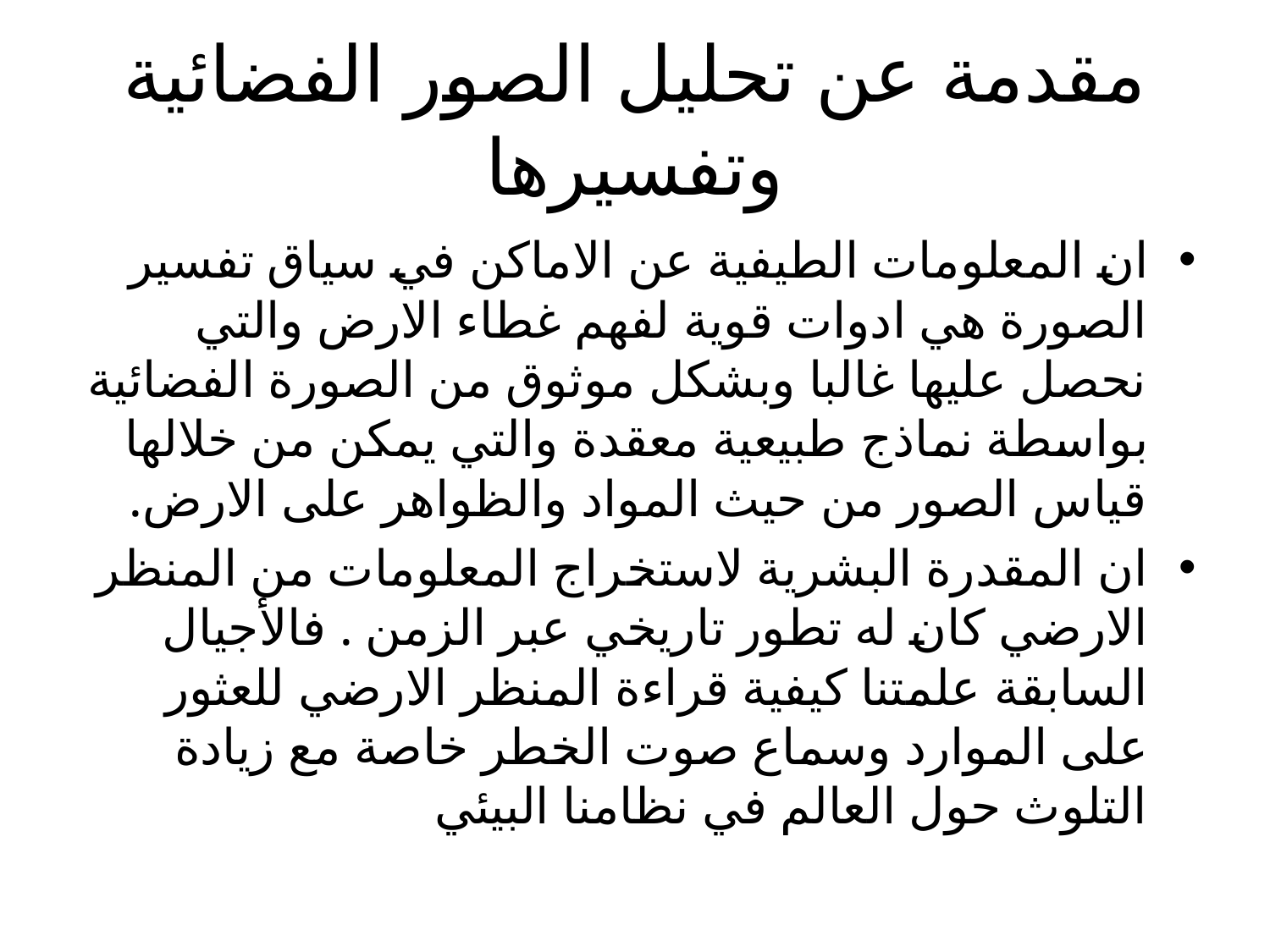

# مقدمة عن تحليل الصور الفضائية وتفسيرها
ان المعلومات الطيفية عن الاماكن في سياق تفسير الصورة هي ادوات قوية لفهم غطاء الارض والتي نحصل عليها غالبا وبشكل موثوق من الصورة الفضائية بواسطة نماذج طبيعية معقدة والتي يمكن من خلالها قياس الصور من حيث المواد والظواهر على الارض.
ان المقدرة البشرية لاستخراج المعلومات من المنظر الارضي كان له تطور تاريخي عبر الزمن . فالأجيال السابقة علمتنا كيفية قراءة المنظر الارضي للعثور على الموارد وسماع صوت الخطر خاصة مع زيادة التلوث حول العالم في نظامنا البيئي